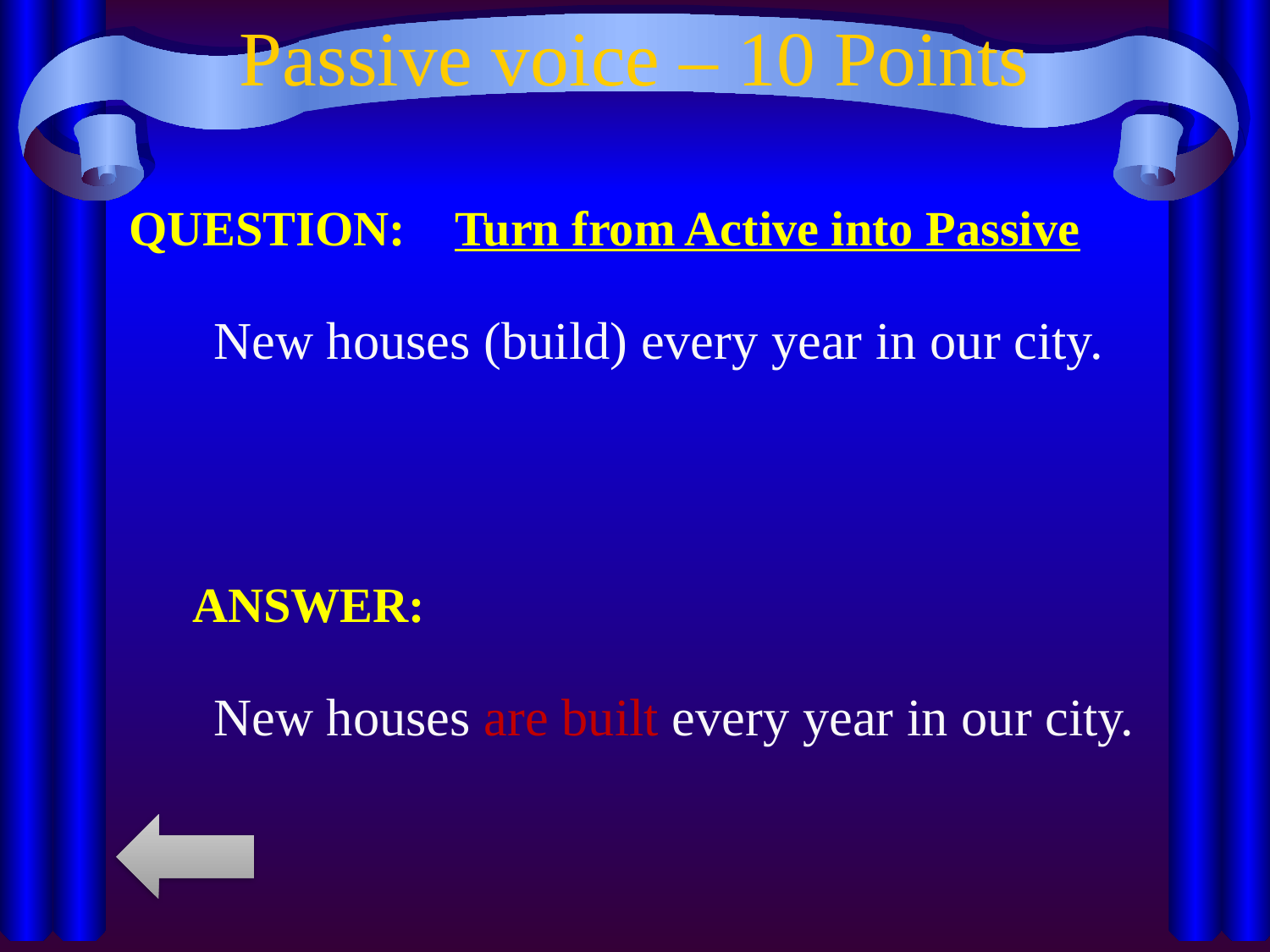

# Passive voice – 10 Points
QUESTION:    Turn from Active into Passive

        New houses (build) every year in our city.

ANSWER:

  New houses are built every year in our city.